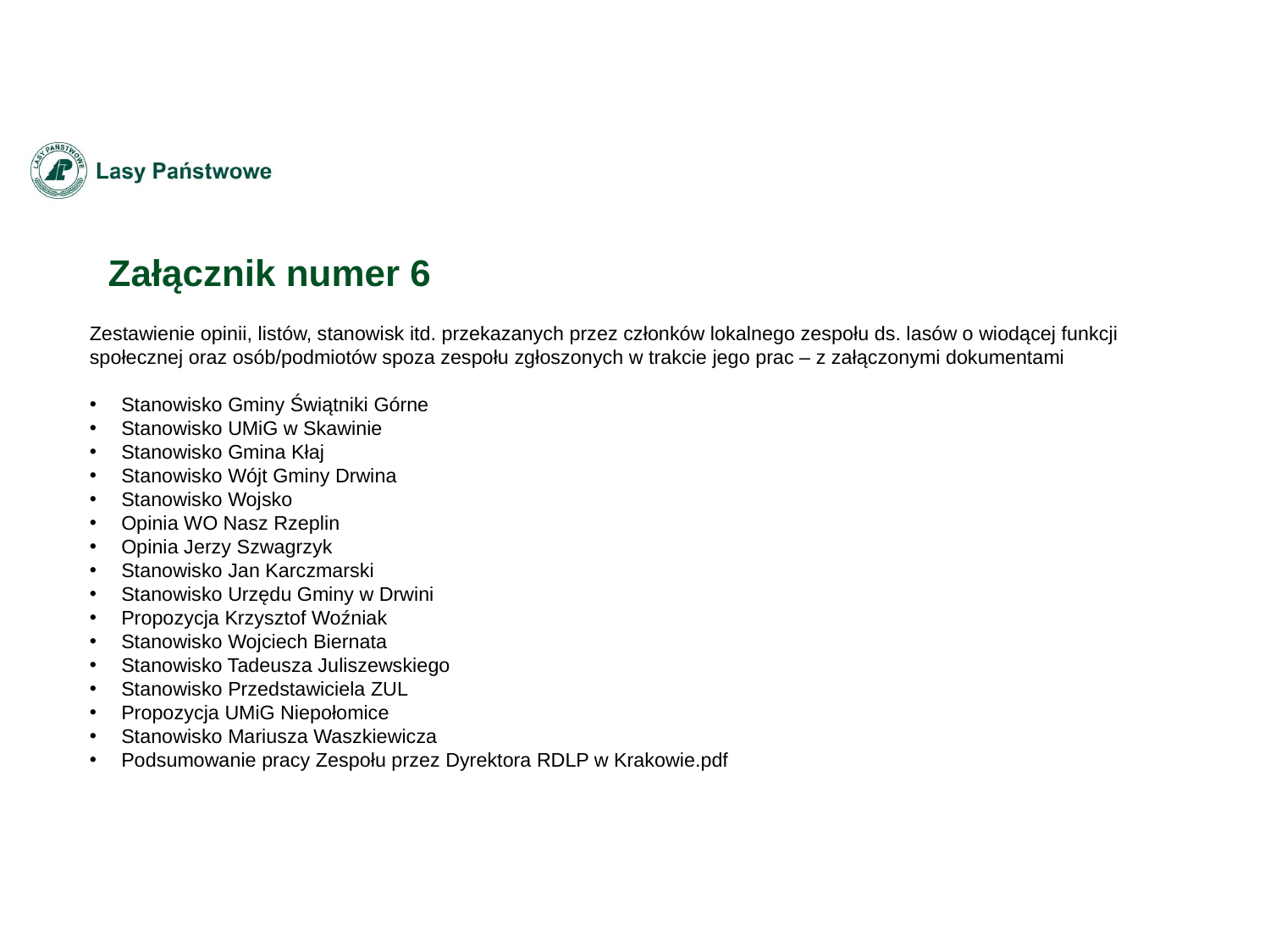

Załącznik numer 6
Zestawienie opinii, listów, stanowisk itd. przekazanych przez członków lokalnego zespołu ds. lasów o wiodącej funkcji społecznej oraz osób/podmiotów spoza zespołu zgłoszonych w trakcie jego prac – z załączonymi dokumentami
Stanowisko Gminy Świątniki Górne
Stanowisko UMiG w Skawinie
Stanowisko Gmina Kłaj
Stanowisko Wójt Gminy Drwina
Stanowisko Wojsko
Opinia WO Nasz Rzeplin
Opinia Jerzy Szwagrzyk
Stanowisko Jan Karczmarski
Stanowisko Urzędu Gminy w Drwini
Propozycja Krzysztof Woźniak
Stanowisko Wojciech Biernata
Stanowisko Tadeusza Juliszewskiego
Stanowisko Przedstawiciela ZUL
Propozycja UMiG Niepołomice
Stanowisko Mariusza Waszkiewicza
Podsumowanie pracy Zespołu przez Dyrektora RDLP w Krakowie.pdf